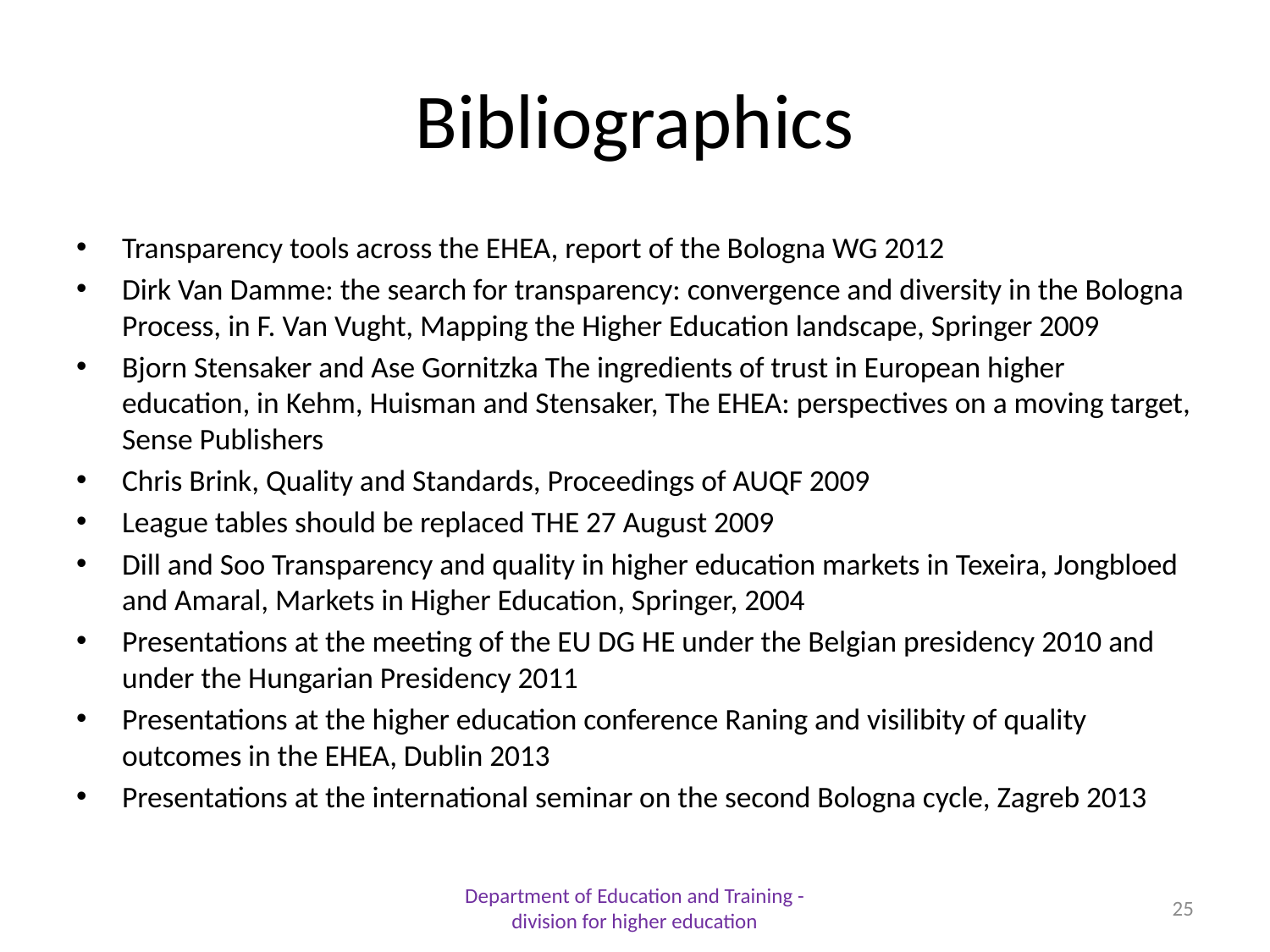

# Bibliographics
Transparency tools across the EHEA, report of the Bologna WG 2012
Dirk Van Damme: the search for transparency: convergence and diversity in the Bologna Process, in F. Van Vught, Mapping the Higher Education landscape, Springer 2009
Bjorn Stensaker and Ase Gornitzka The ingredients of trust in European higher education, in Kehm, Huisman and Stensaker, The EHEA: perspectives on a moving target, Sense Publishers
Chris Brink, Quality and Standards, Proceedings of AUQF 2009
League tables should be replaced THE 27 August 2009
Dill and Soo Transparency and quality in higher education markets in Texeira, Jongbloed and Amaral, Markets in Higher Education, Springer, 2004
Presentations at the meeting of the EU DG HE under the Belgian presidency 2010 and under the Hungarian Presidency 2011
Presentations at the higher education conference Raning and visilibity of quality outcomes in the EHEA, Dublin 2013
Presentations at the international seminar on the second Bologna cycle, Zagreb 2013
Department of Education and Training - division for higher education
25